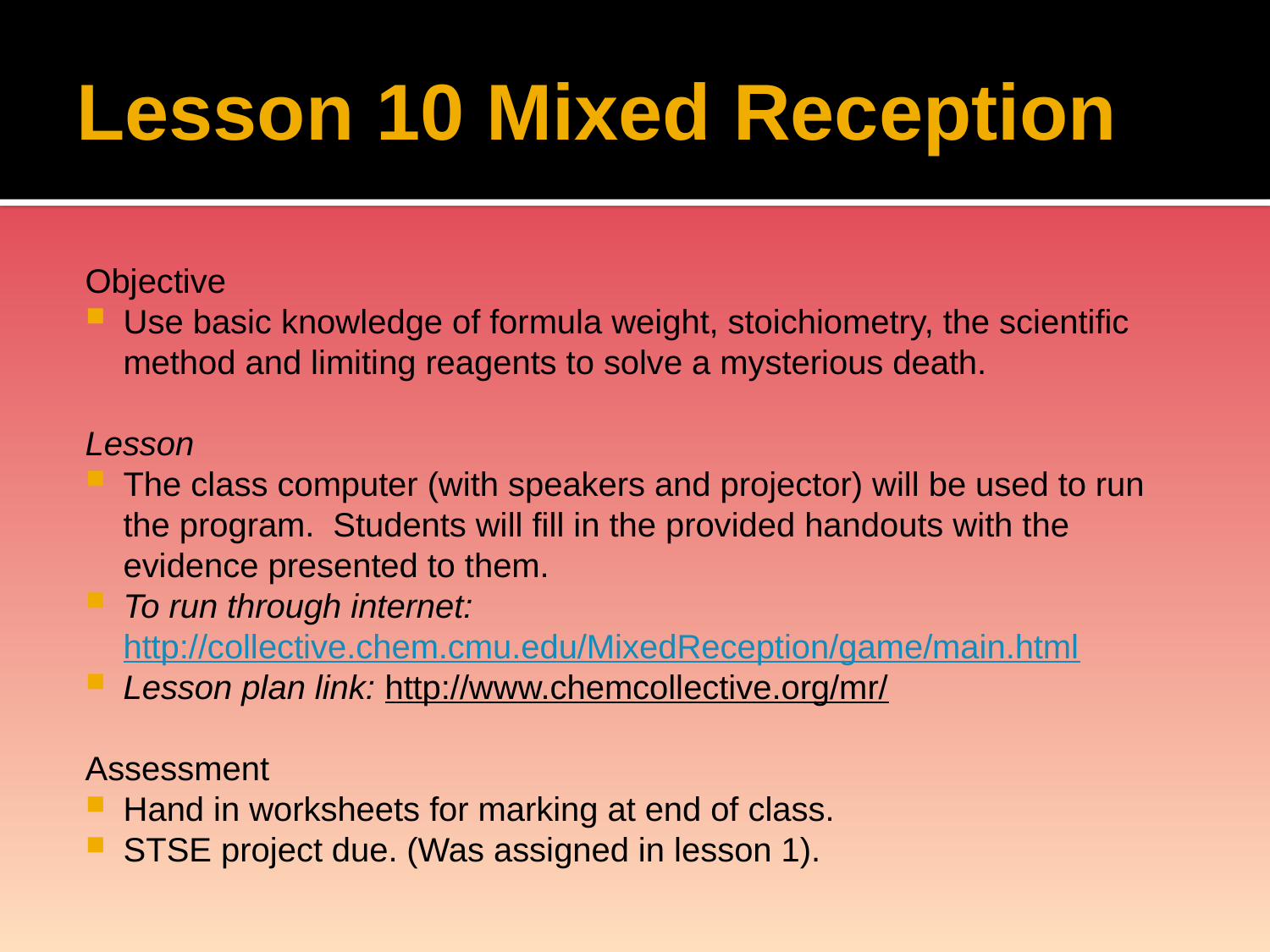

# Lesson 10 Mixed Reception
Objective
Use basic knowledge of formula weight, stoichiometry, the scientific method and limiting reagents to solve a mysterious death.

Lesson
The class computer (with speakers and projector) will be used to run the program.  Students will fill in the provided handouts with the evidence presented to them.
To run through internet: http://collective.chem.cmu.edu/MixedReception/game/main.html
Lesson plan link: http://www.chemcollective.org/mr/

Assessment
Hand in worksheets for marking at end of class.
STSE project due. (Was assigned in lesson 1).